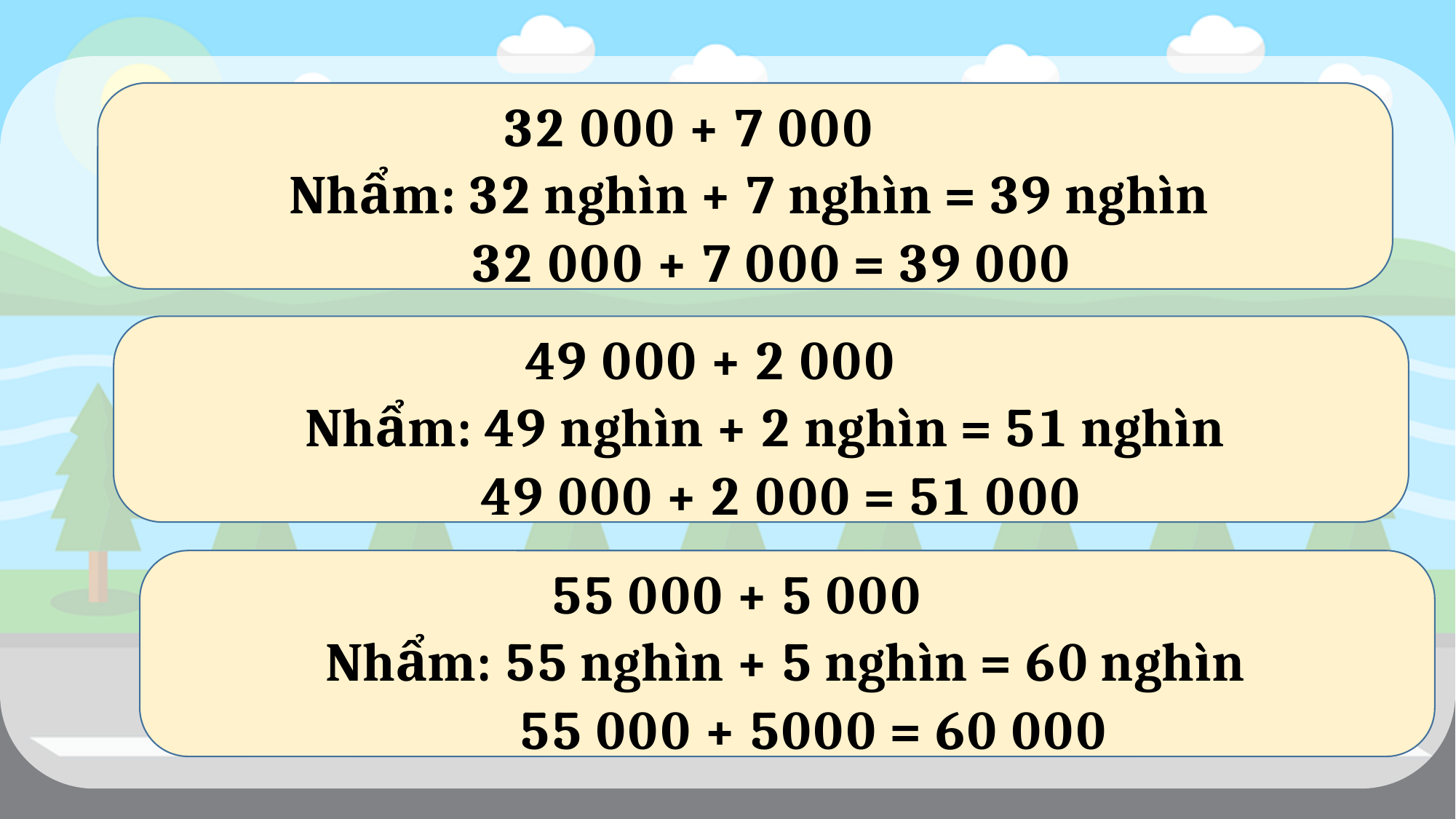

32 000 + 7 000
Nhẩm: 32 nghìn + 7 nghìn = 39 nghìn
 32 000 + 7 000 = 39 000

49 000 + 2 000
Nhẩm: 49 nghìn + 2 nghìn = 51 nghìn
49 000 + 2 000 = 51 000

55 000 + 5 000
Nhẩm: 55 nghìn + 5 nghìn = 60 nghìn
 55 000 + 5000 = 60 000